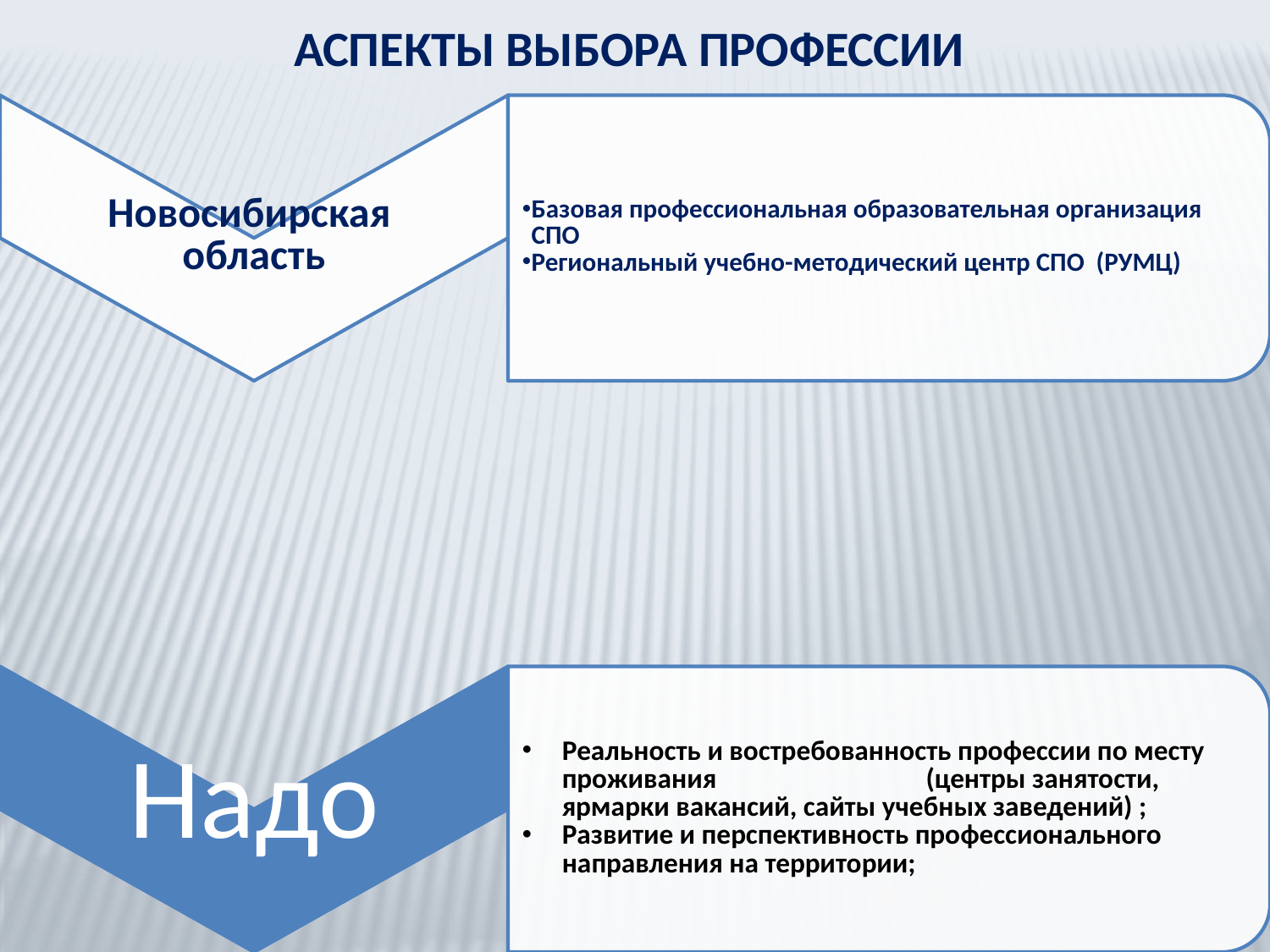

АСПЕКТЫ ВЫБОРА ПРОФЕССИИ
Надо
Реальность и востребованность профессии по месту проживания                                 (центры занятости, ярмарки вакансий, сайты учебных заведений) ;
Развитие и перспективность профессионального направления на территории;
Новосибирская
область
Базовая профессиональная образовательная организация СПО
Региональный учебно-методический центр СПО  (РУМЦ)